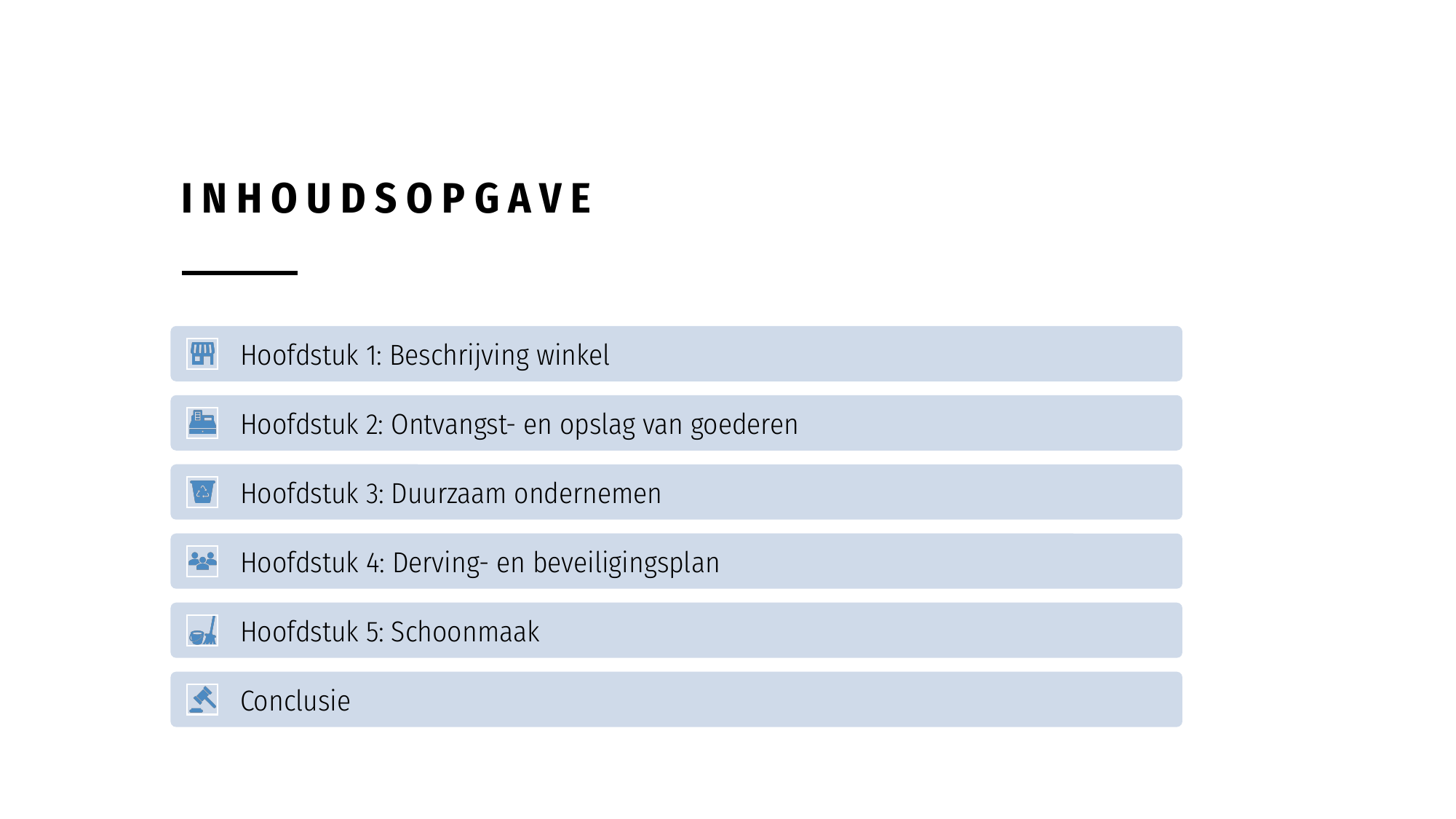

# Inhoudsopgave
Hoofdstuk 1: Beschrijving winkel
Hoofdstuk 2: Ontvangst- en opslag van goederen
Hoofdstuk 3: Duurzaam ondernemen
Hoofdstuk 4: Derving- en beveiligingsplan
Hoofdstuk 5: Schoonmaak
Conclusie